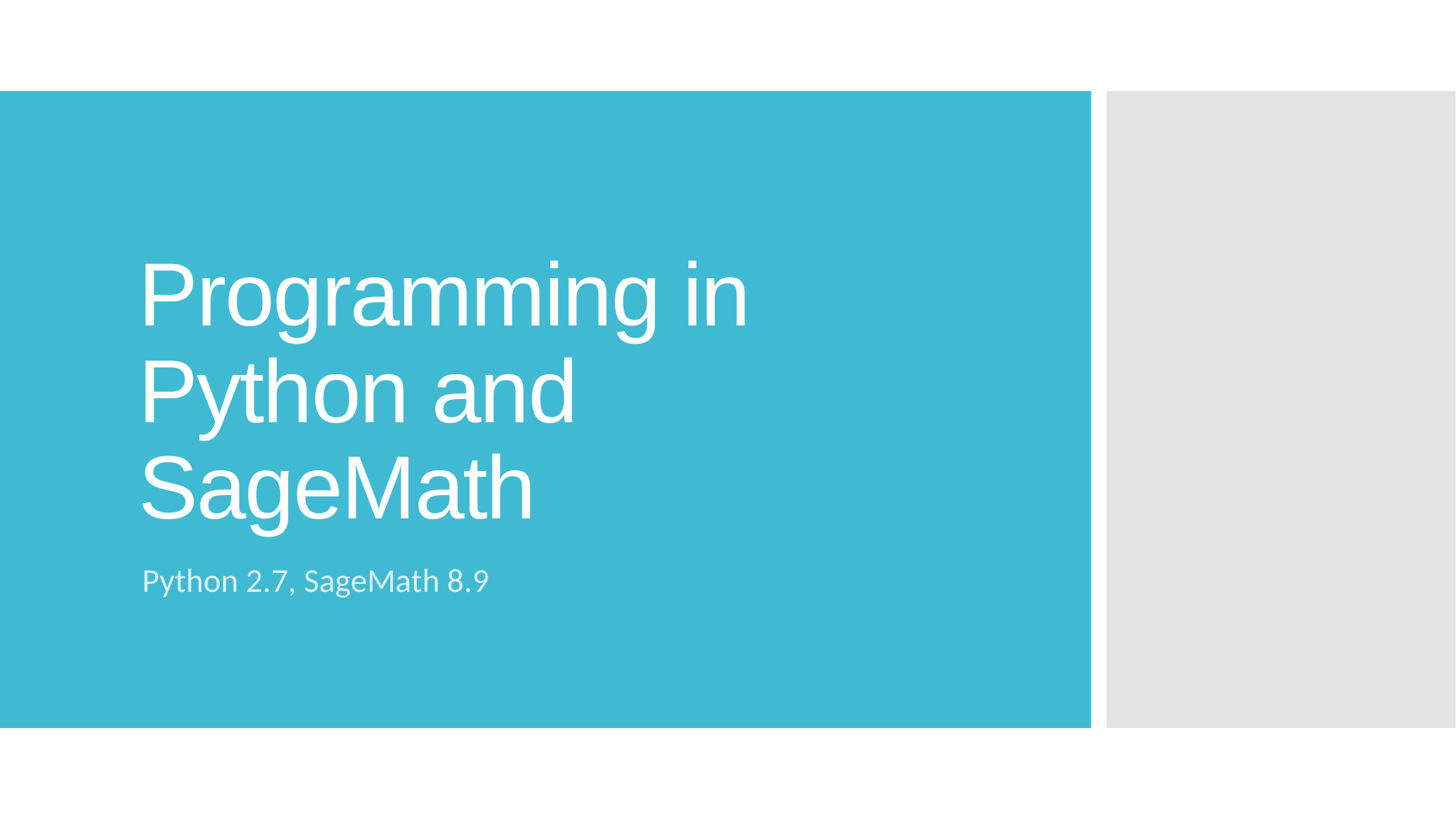

# Programming in Python and SageMath
Python 2.7, SageMath 8.9